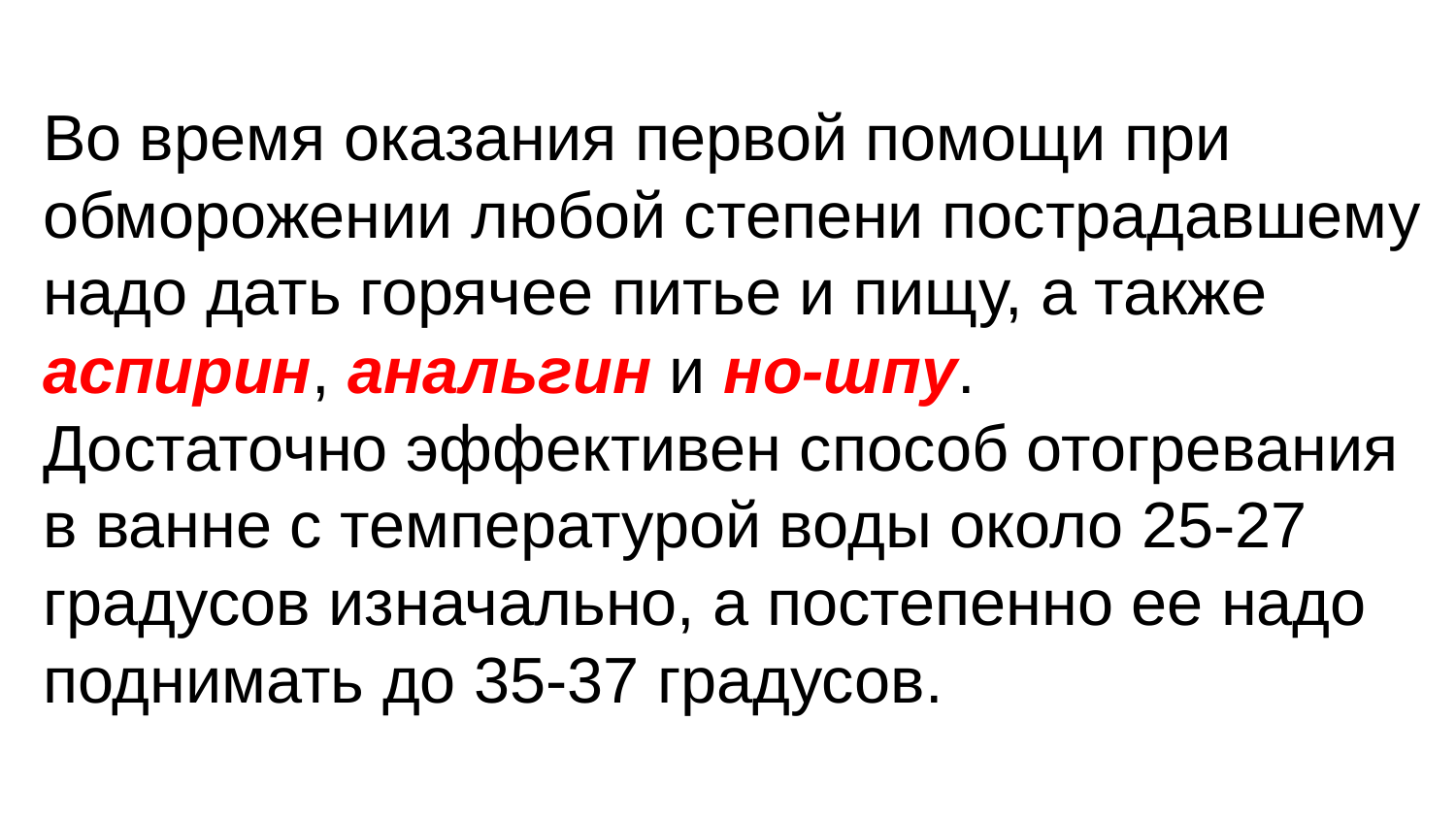

Во время оказания первой помощи при обморожении любой степени пострадавшему надо дать горячее питье и пищу, а также аспирин, анальгин и но-шпу.
Достаточно эффективен способ отогревания в ванне с температурой воды около 25-27 градусов изначально, а постепенно ее надо поднимать до 35-37 градусов.